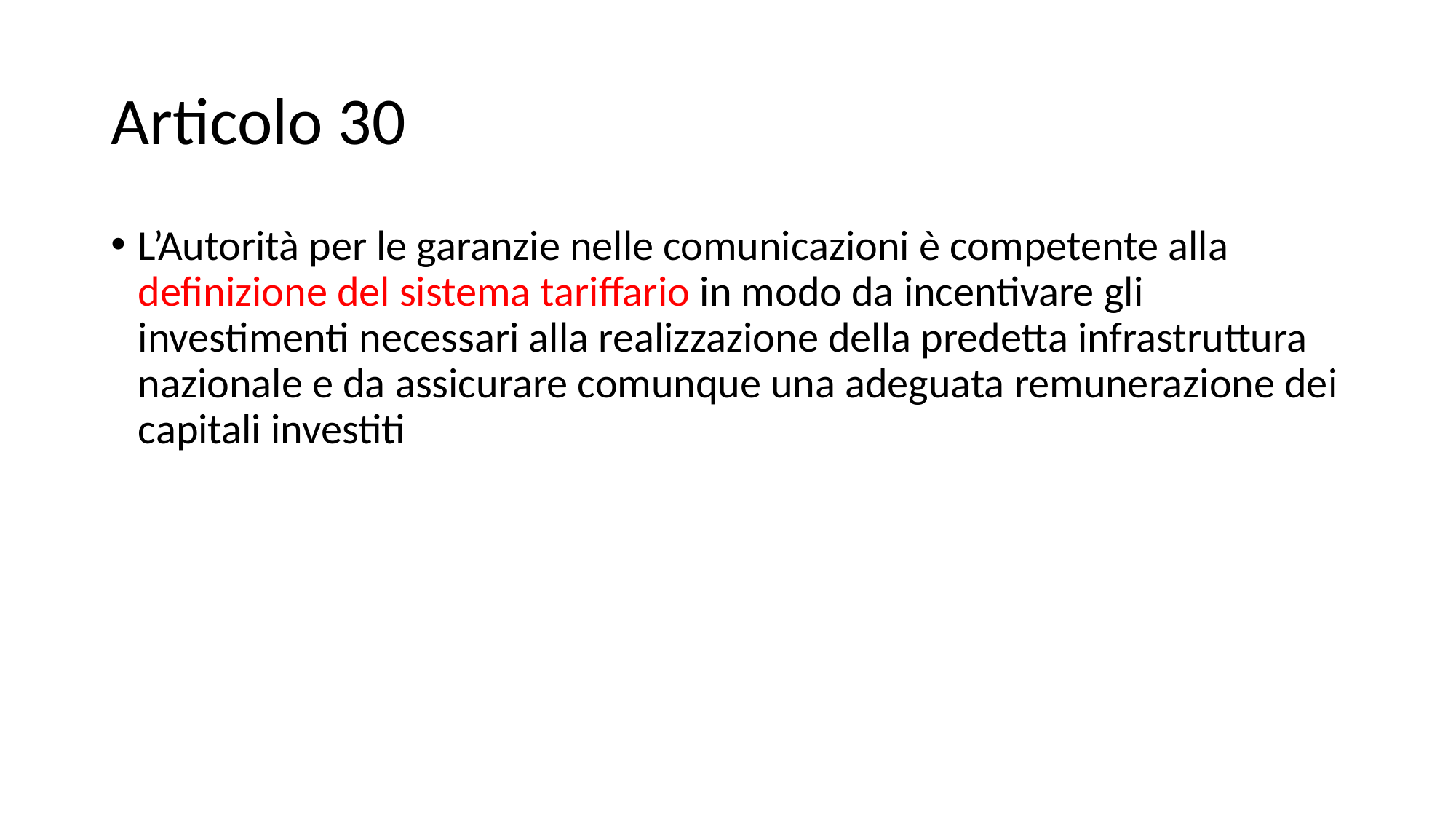

# Articolo 30
L’Autorità per le garanzie nelle comunicazioni è competente alla definizione del sistema tariffario in modo da incentivare gli investimenti necessari alla realizzazione della predetta infrastruttura nazionale e da assicurare comunque una adeguata remunerazione dei capitali investiti